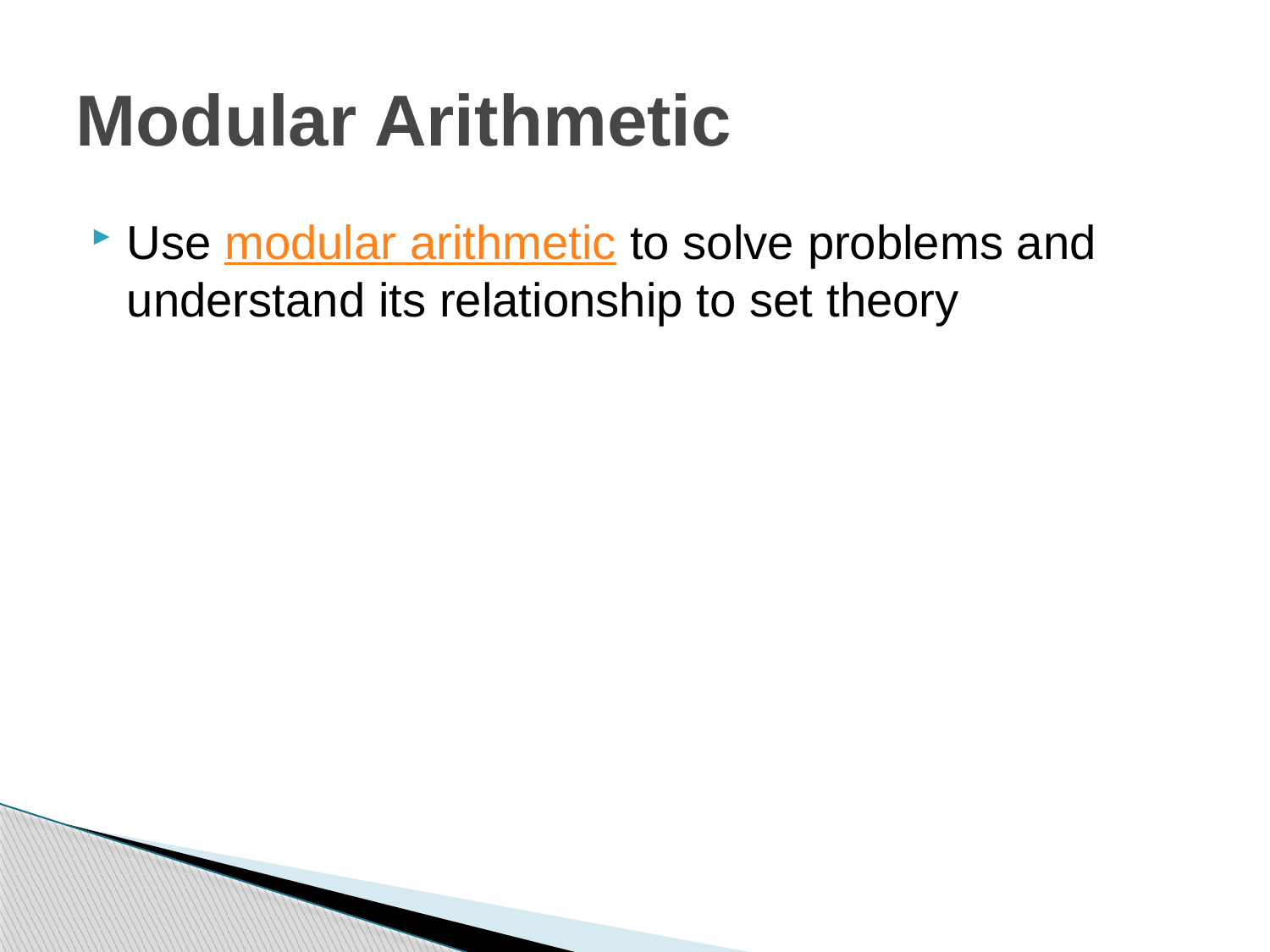

# Modular Arithmetic
Use modular arithmetic to solve problems and understand its relationship to set theory